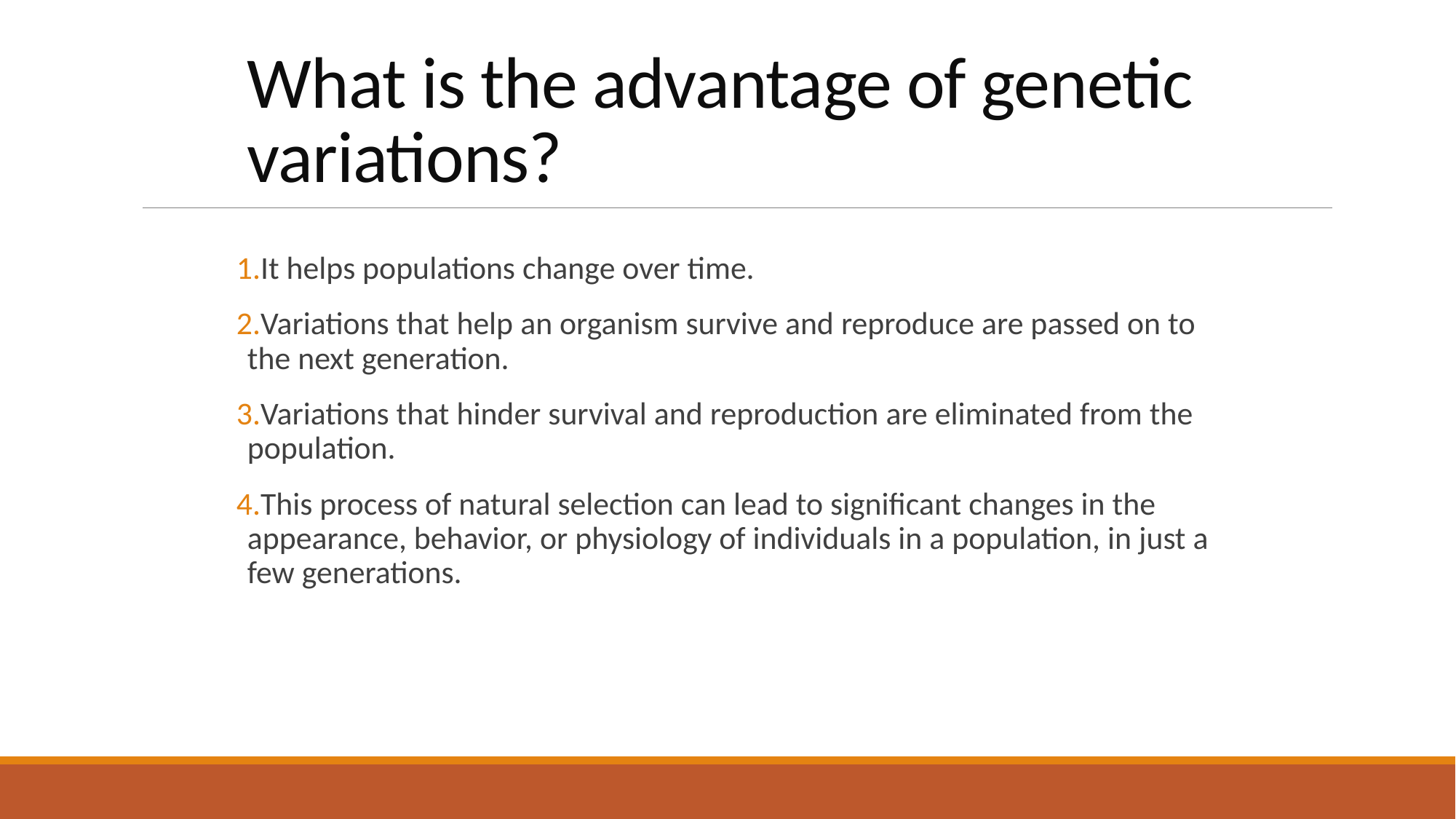

# What is the advantage of genetic variations?
It helps populations change over time.
Variations that help an organism survive and reproduce are passed on to the next generation.
Variations that hinder survival and reproduction are eliminated from the population.
This process of natural selection can lead to significant changes in the appearance, behavior, or physiology of individuals in a population, in just a few generations.